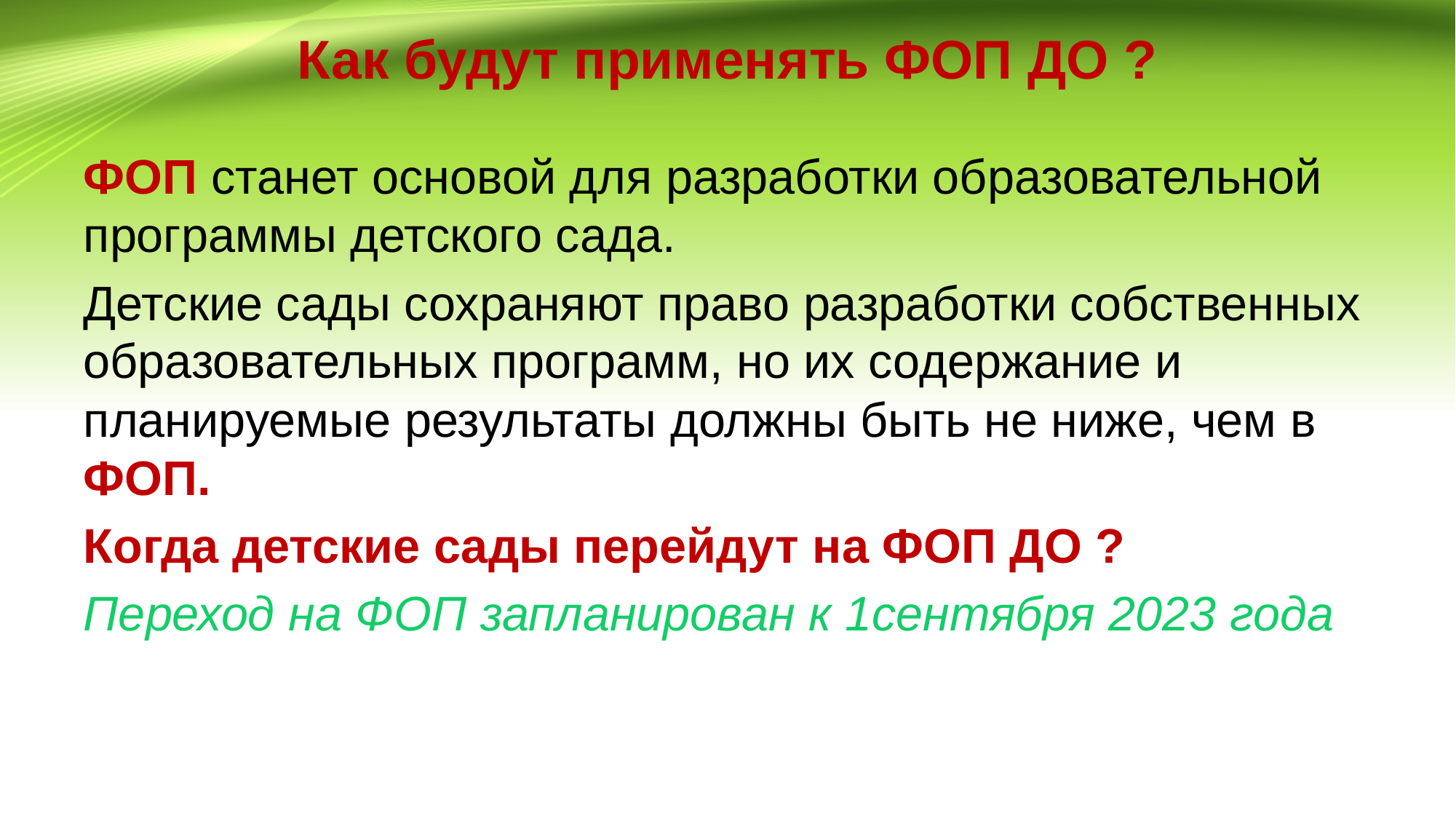

# Как будут применять ФОП ДО ?
ФОП станет основой для разработки образовательной программы детского сада.
Детские сады сохраняют право разработки собственных образовательных программ, но их содержание и планируемые результаты должны быть не ниже, чем в ФОП.
Когда детские сады перейдут на ФОП ДО ?
Переход на ФОП запланирован к 1сентября 2023 года